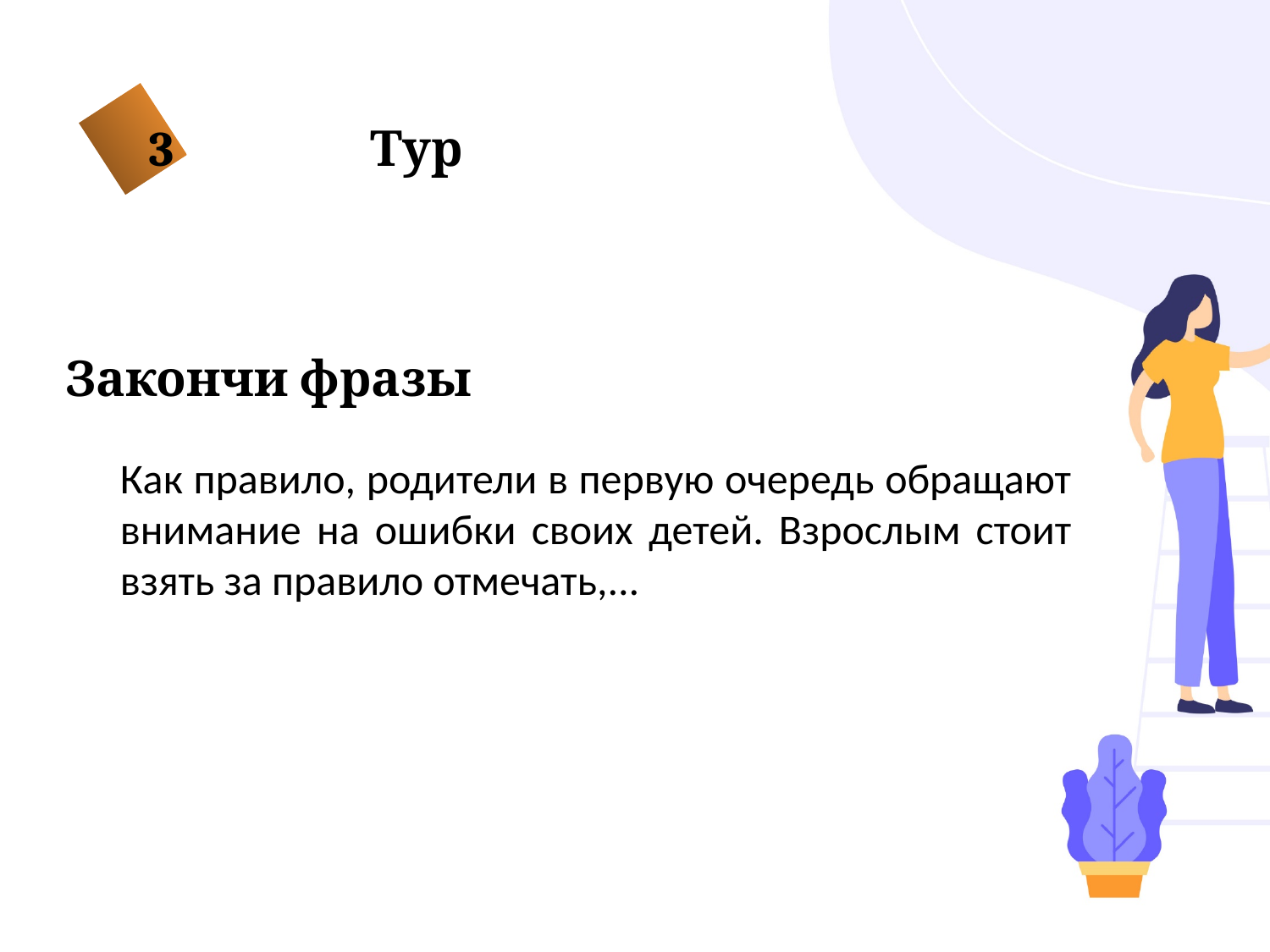

3                  Тур

Закончи фразы
Как правило, родители в первую очередь обращают внимание на ошибки своих детей. Взрослым стоит взять за правило отмечать,...